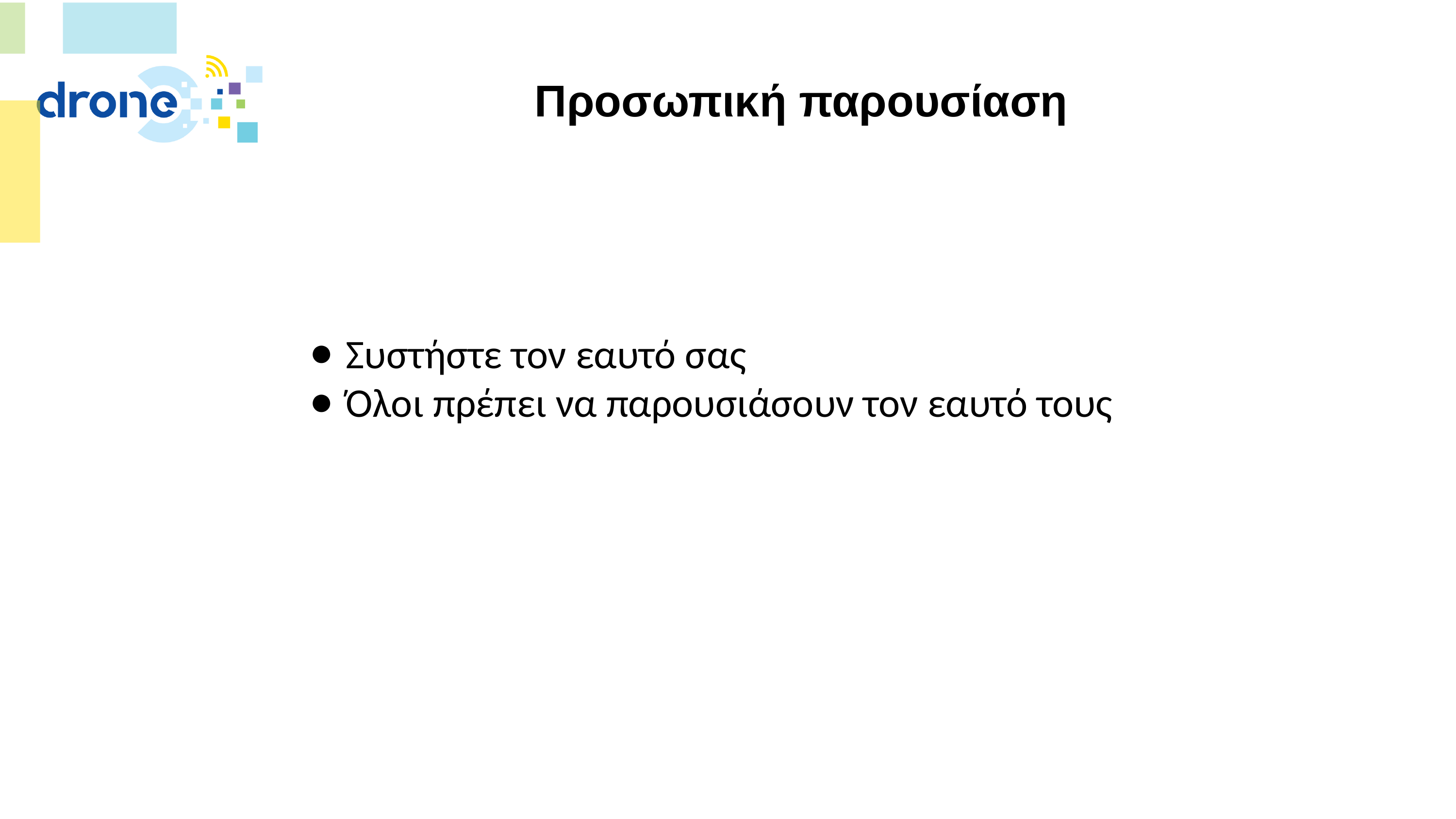

# Προσωπική παρουσίαση

Συστήστε τον εαυτό σας
Όλοι πρέπει να παρουσιάσουν τον εαυτό τους